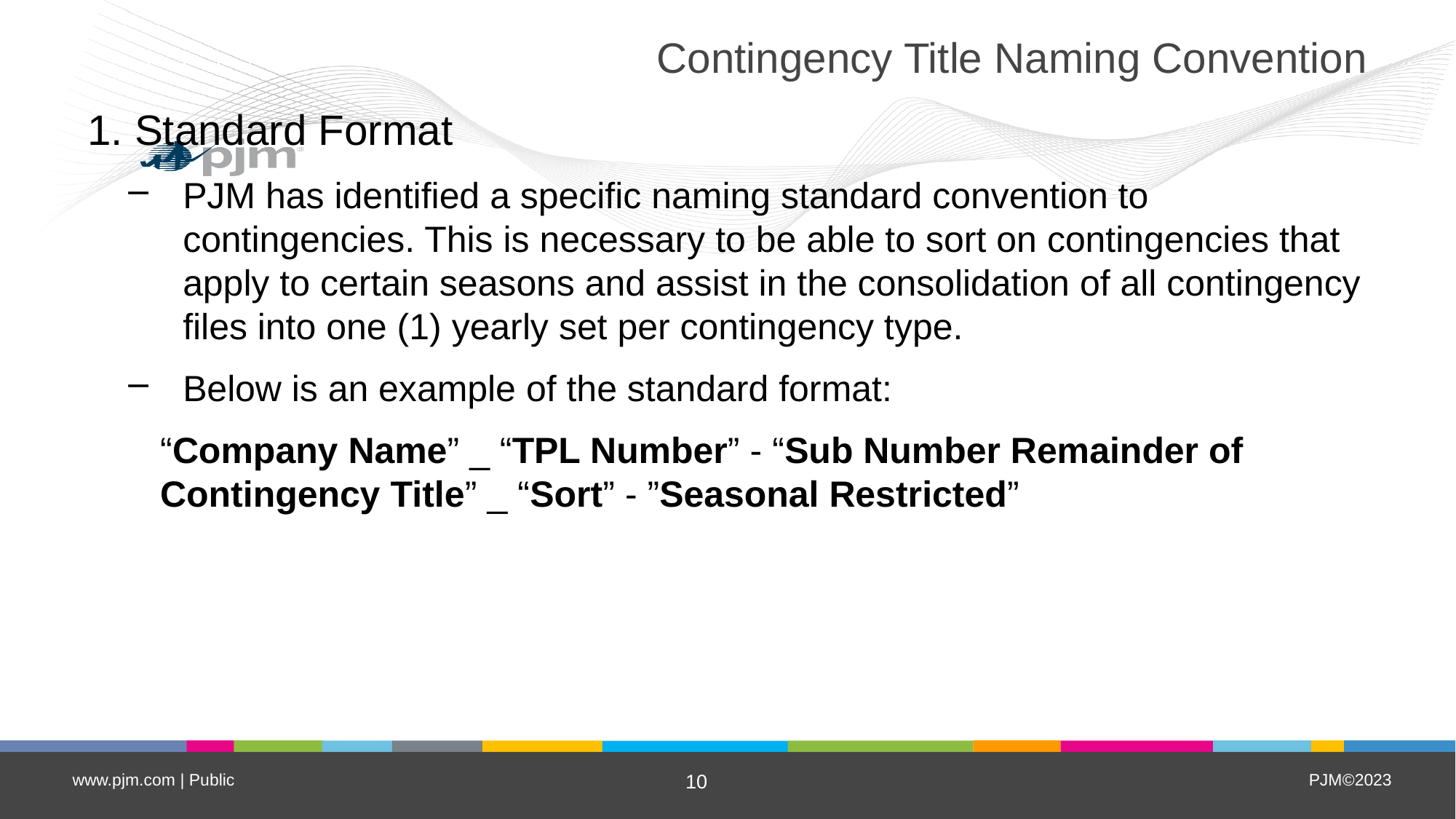

# Contingency Title Naming Convention
1. Standard Format
PJM has identified a specific naming standard convention to contingencies. This is necessary to be able to sort on contingencies that apply to certain seasons and assist in the consolidation of all contingency files into one (1) yearly set per contingency type.
Below is an example of the standard format:
“Company Name” _ “TPL Number” - “Sub Number Remainder of Contingency Title” _ “Sort” - ”Seasonal Restricted”